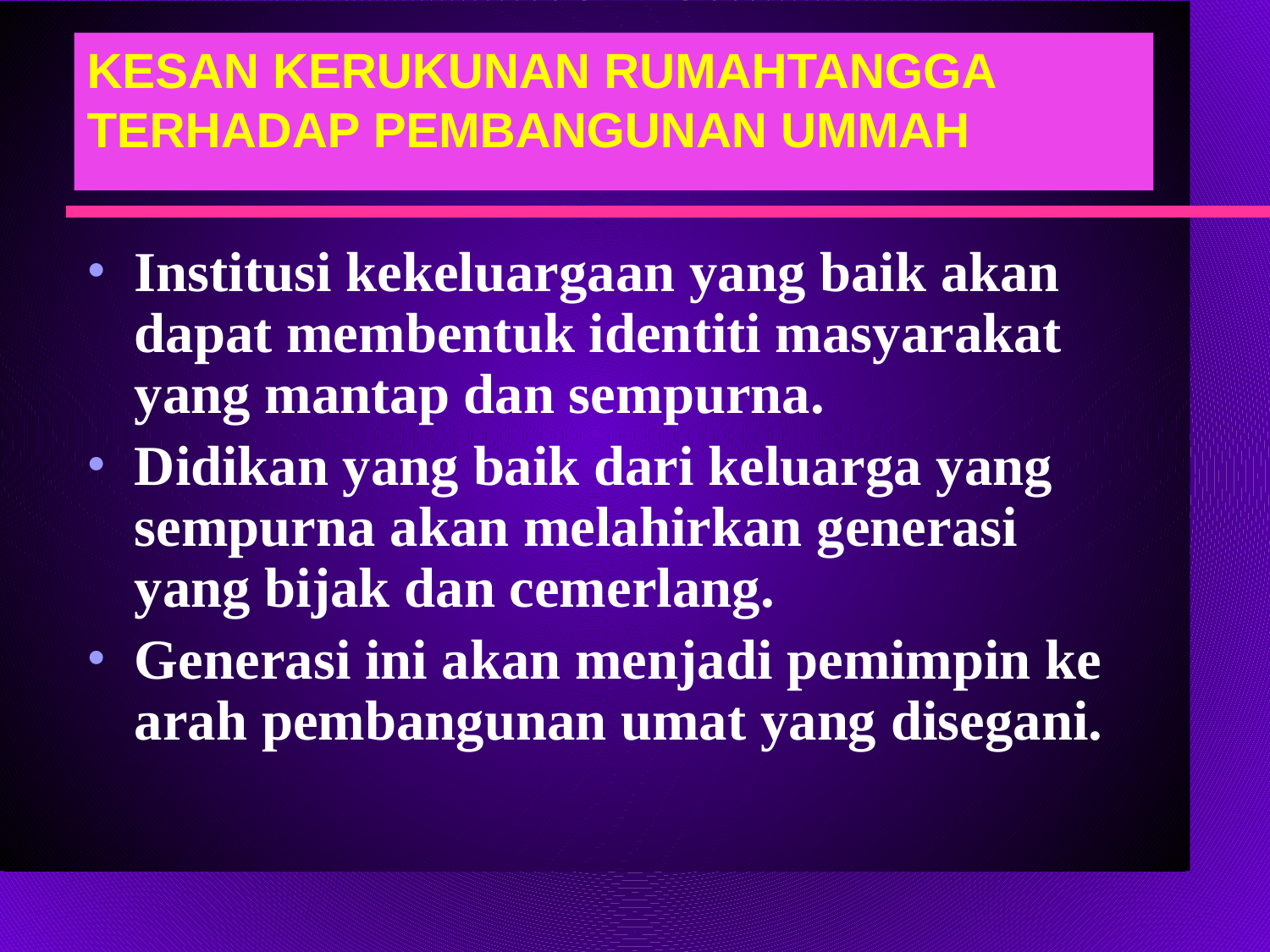

# KESAN KERUKUNAN RUMAHTANGGA TERHADAP PEMBANGUNAN UMMAH
Institusi kekeluargaan yang baik akan dapat membentuk identiti masyarakat yang mantap dan sempurna.
Didikan yang baik dari keluarga yang sempurna akan melahirkan generasi yang bijak dan cemerlang.
Generasi ini akan menjadi pemimpin ke arah pembangunan umat yang disegani.